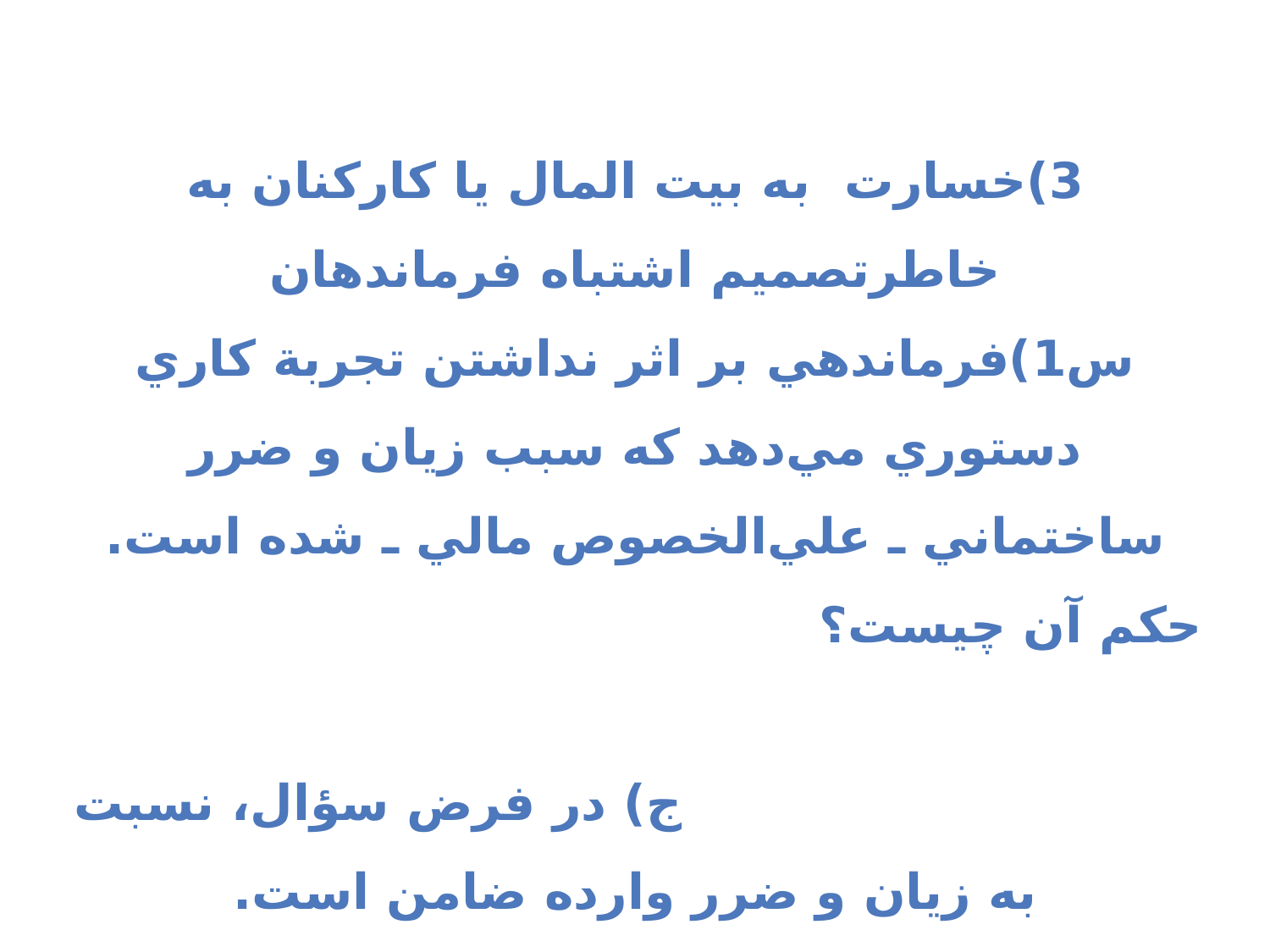

3)خسارت  به بیت المال یا کارکنان به خاطرتصمیم اشتباه فرماندهان
س1)فرماندهي بر اثر نداشتن تجربة كاري دستوري مي‌دهد كه سبب زيان و ضرر ساختماني ـ علي‌الخصوص مالي ـ شده است. حكم آن چيست؟                                                                                                                                               ج) در فرض سؤال، نسبت به زيان و ضرر وارده ضامن است.